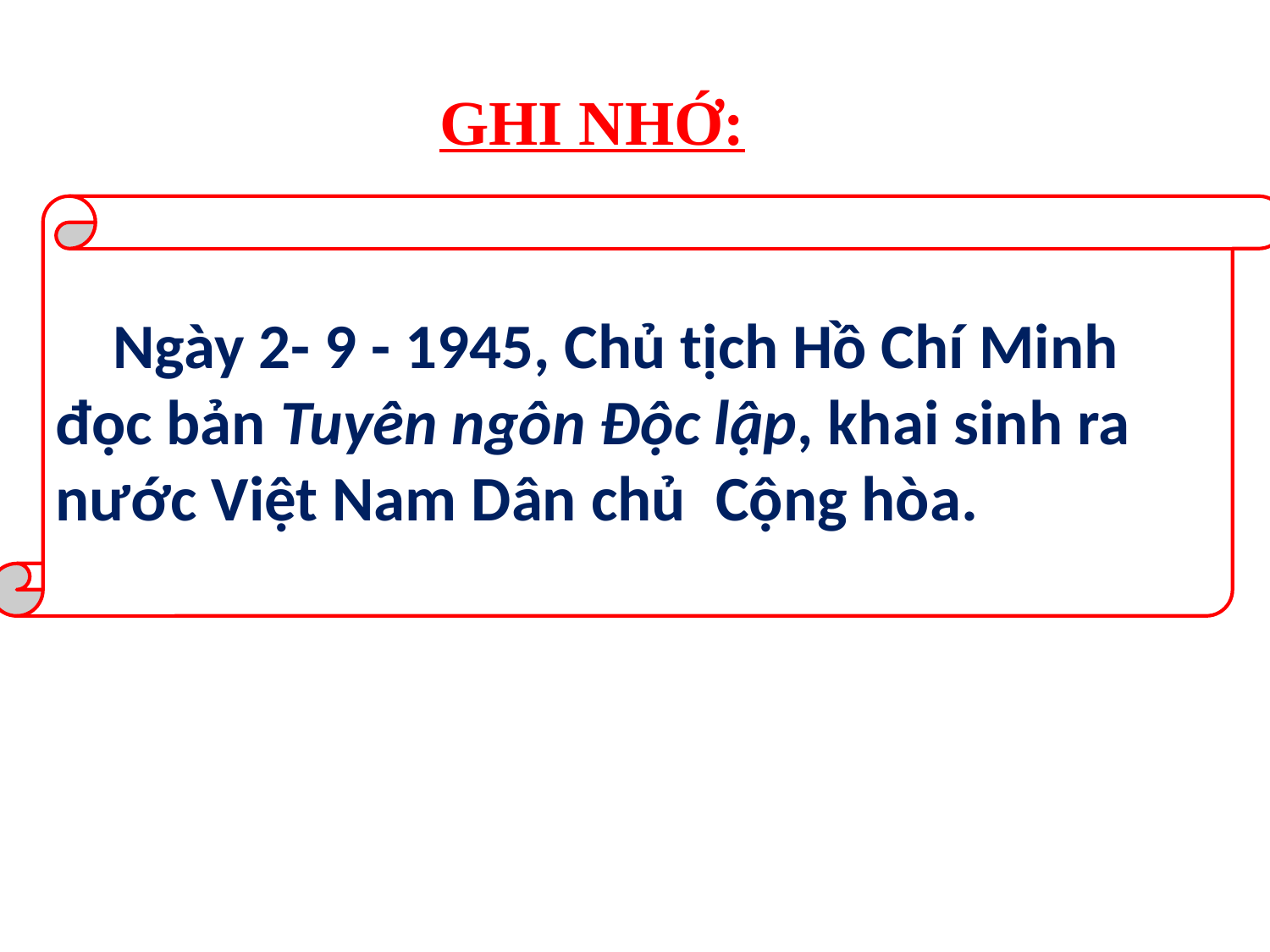

GHI NHỚ:
    Ngày 2- 9 - 1945, Chủ tịch Hồ Chí Minh đọc bản Tuyên ngôn Độc lập, khai sinh ra nước Việt Nam Dân chủ  Cộng hòa.